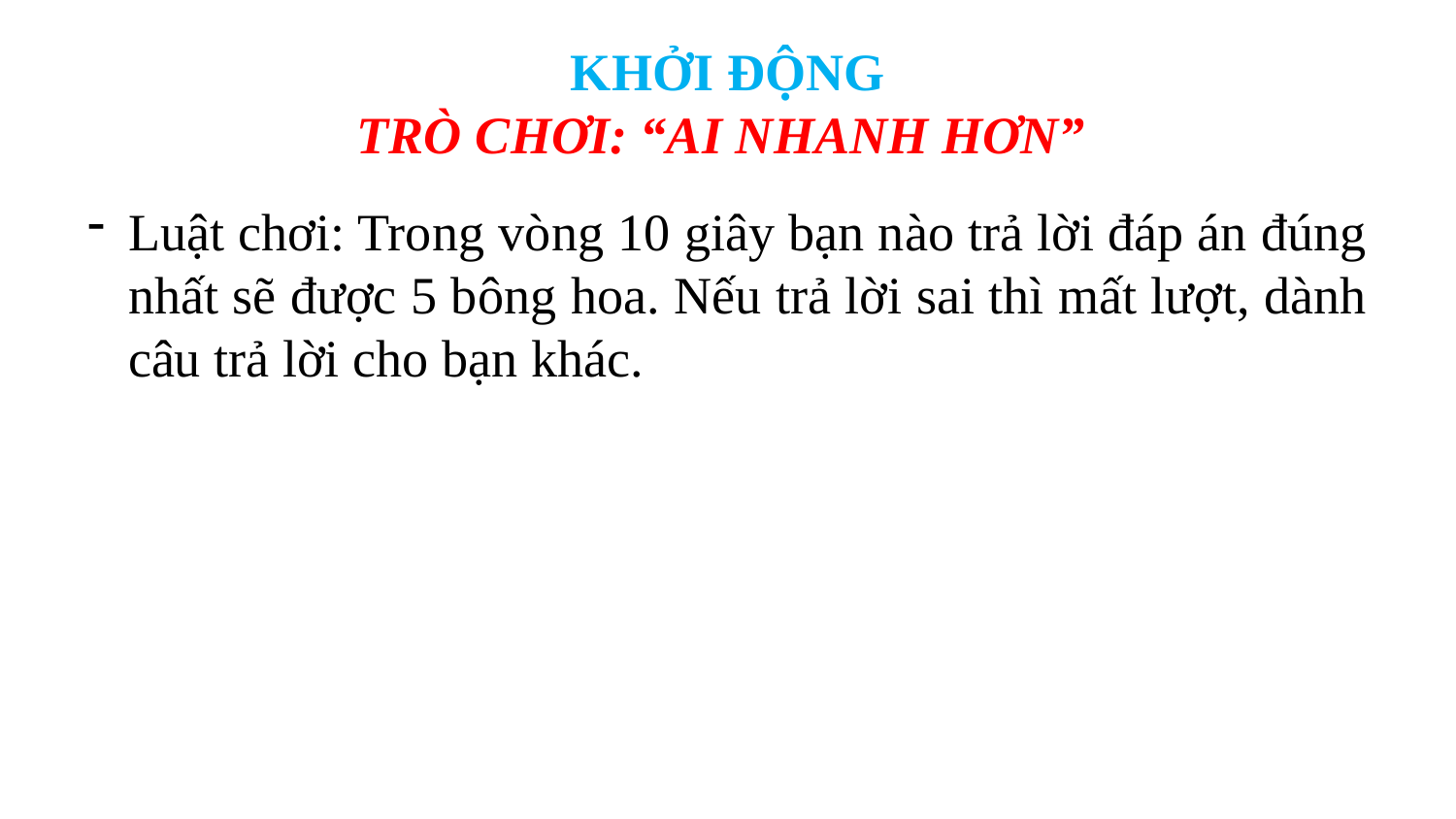

# KHỞI ĐỘNG TRÒ CHƠI: “AI NHANH HƠN”
Luật chơi: Trong vòng 10 giây bạn nào trả lời đáp án đúng nhất sẽ được 5 bông hoa. Nếu trả lời sai thì mất lượt, dành câu trả lời cho bạn khác.